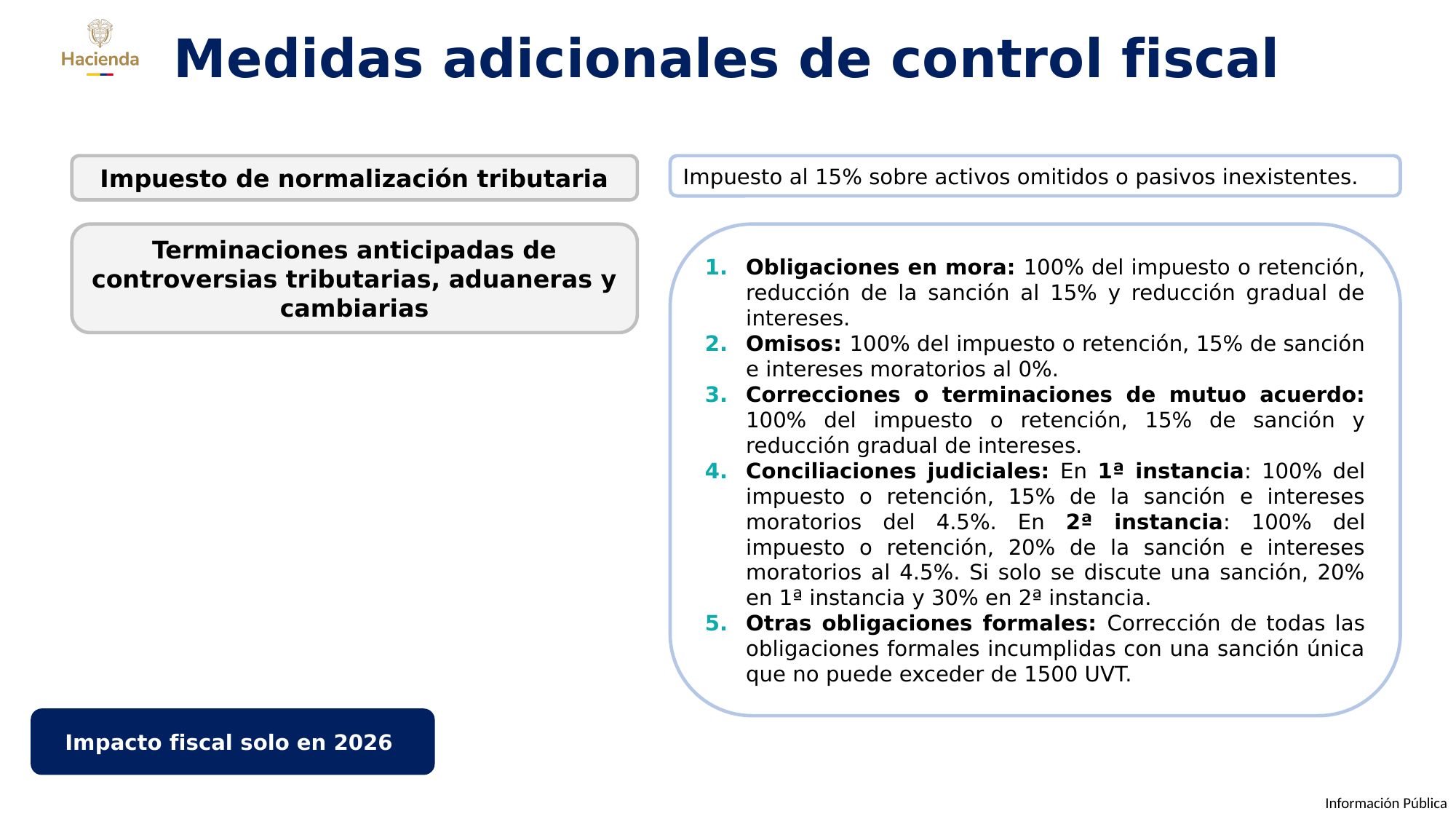

Medidas adicionales de control fiscal

Impuesto de normalización tributaria
Impuesto al 15% sobre activos omitidos o pasivos inexistentes.
Terminaciones anticipadas de controversias tributarias, aduaneras y cambiarias
Obligaciones en mora: 100% del impuesto o retención, reducción de la sanción al 15% y reducción gradual de intereses.
Omisos: 100% del impuesto o retención, 15% de sanción e intereses moratorios al 0%.
Correcciones o terminaciones de mutuo acuerdo: 100% del impuesto o retención, 15% de sanción y reducción gradual de intereses.
Conciliaciones judiciales: En 1ª instancia: 100% del impuesto o retención, 15% de la sanción e intereses moratorios del 4.5%. En 2ª instancia: 100% del impuesto o retención, 20% de la sanción e intereses moratorios al 4.5%. Si solo se discute una sanción, 20% en 1ª instancia y 30% en 2ª instancia.
Otras obligaciones formales: Corrección de todas las obligaciones formales incumplidas con una sanción única que no puede exceder de 1500 UVT.
Impacto fiscal solo en 2026